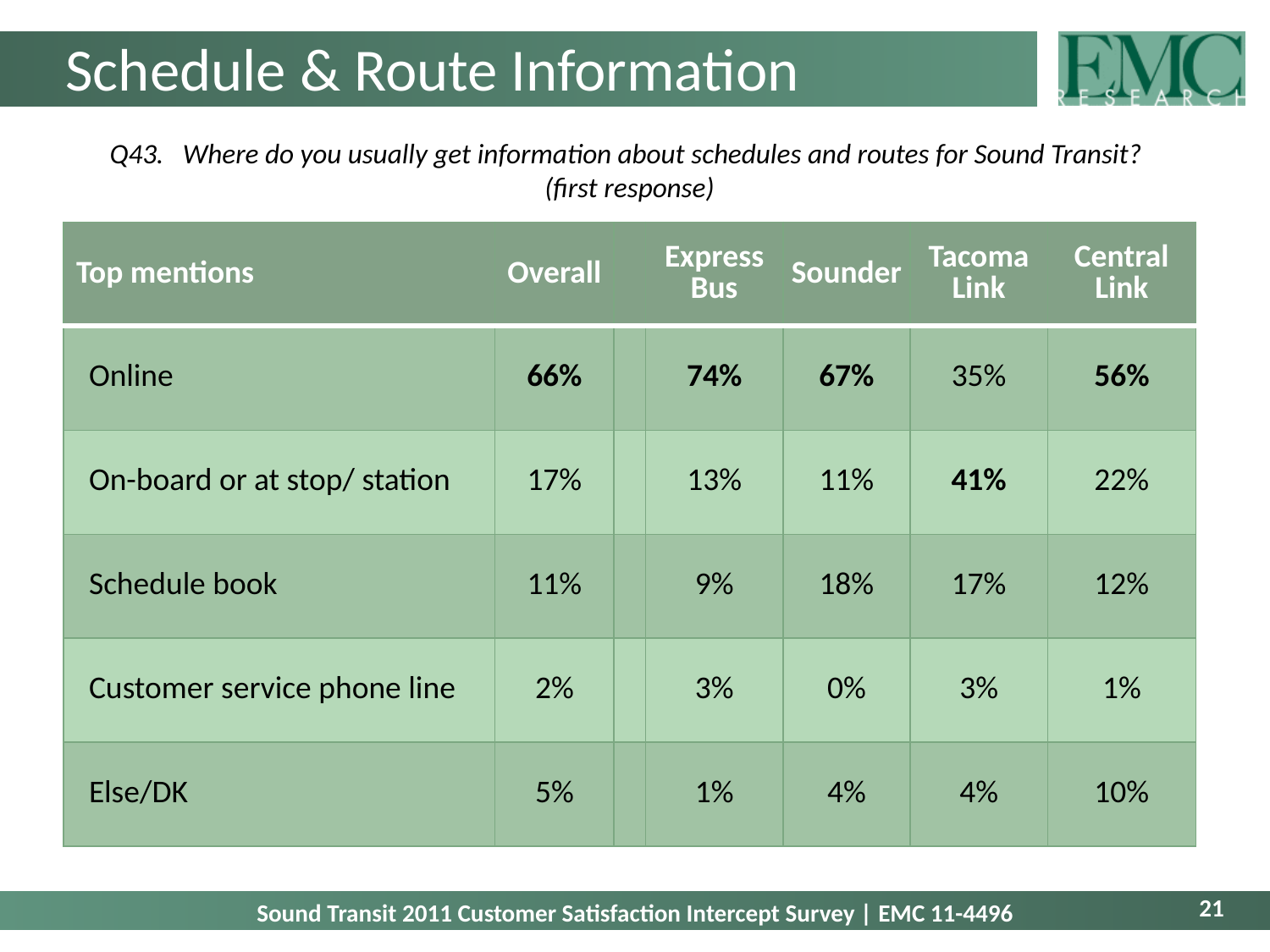

# Schedule & Route Information
Q43.   Where do you usually get information about schedules and routes for Sound Transit?
(first response)
| Top mentions | Overall |  | Express Bus | Sounder | Tacoma Link | Central Link |
| --- | --- | --- | --- | --- | --- | --- |
| Online | 66% |  | 74% | 67% | 35% | 56% |
| On-board or at stop/ station | 17% |  | 13% | 11% | 41% | 22% |
| Schedule book | 11% |  | 9% | 18% | 17% | 12% |
| Customer service phone line | 2% |  | 3% | 0% | 3% | 1% |
| Else/DK | 5% |  | 1% | 4% | 4% | 10% |